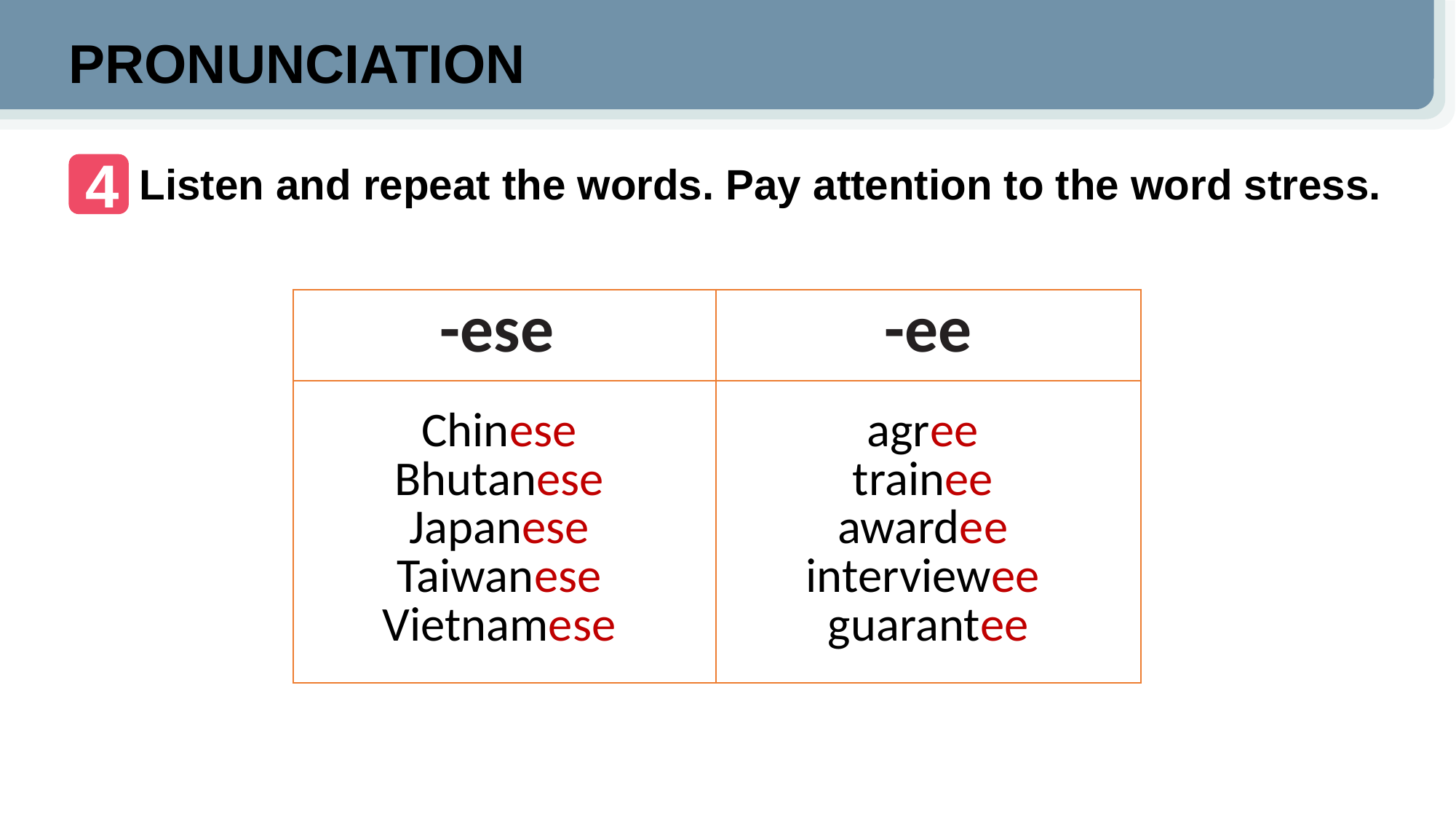

PRONUNCIATION
4
Listen and repeat the words. Pay attention to the word stress.

| -ese | -ee |
| --- | --- |
| Chinese Bhutanese Japanese Taiwanese Vietnamese | agree trainee awardee interviewee guarantee |